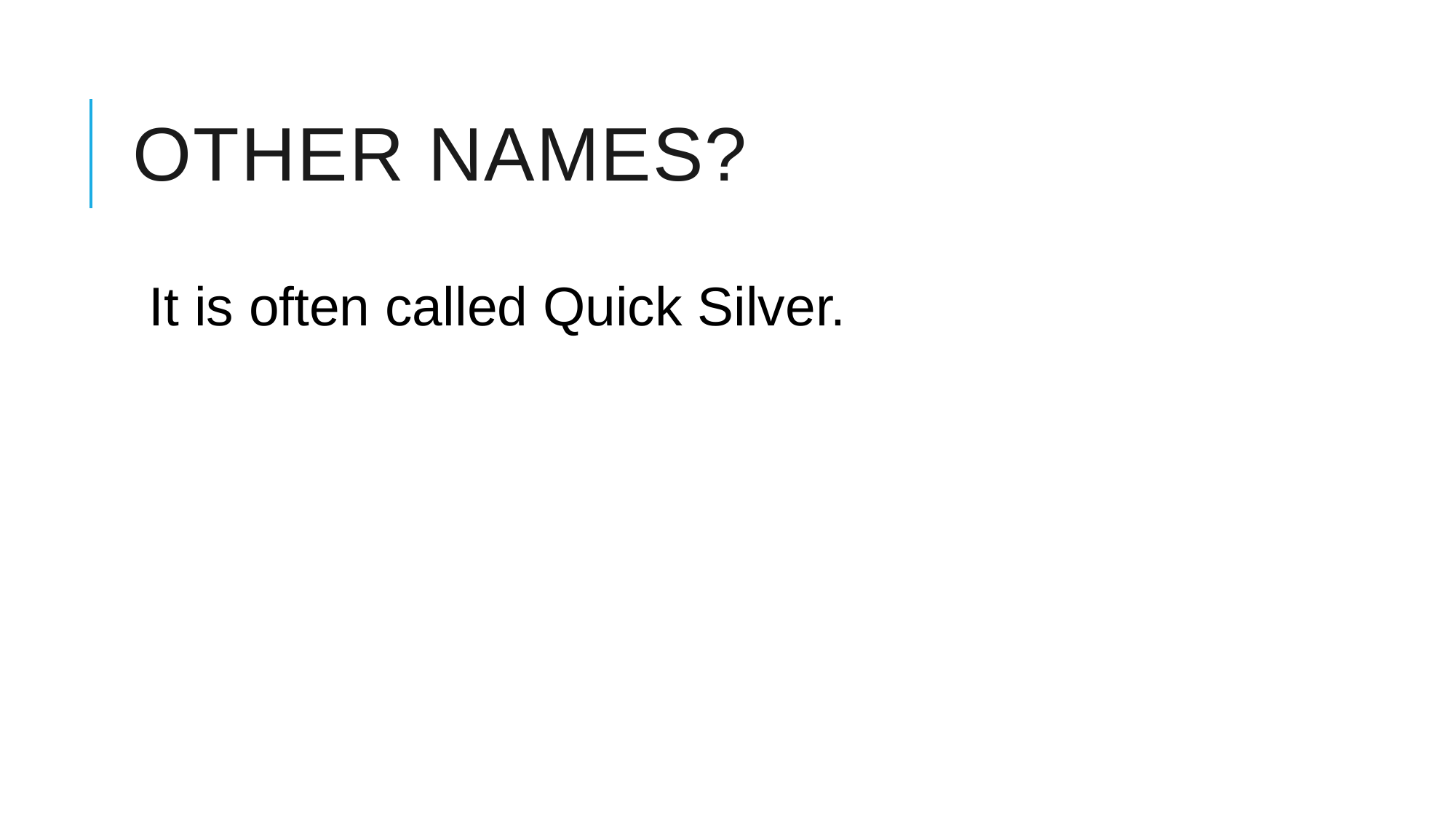

# Other Names?
It is often called Quick Silver.